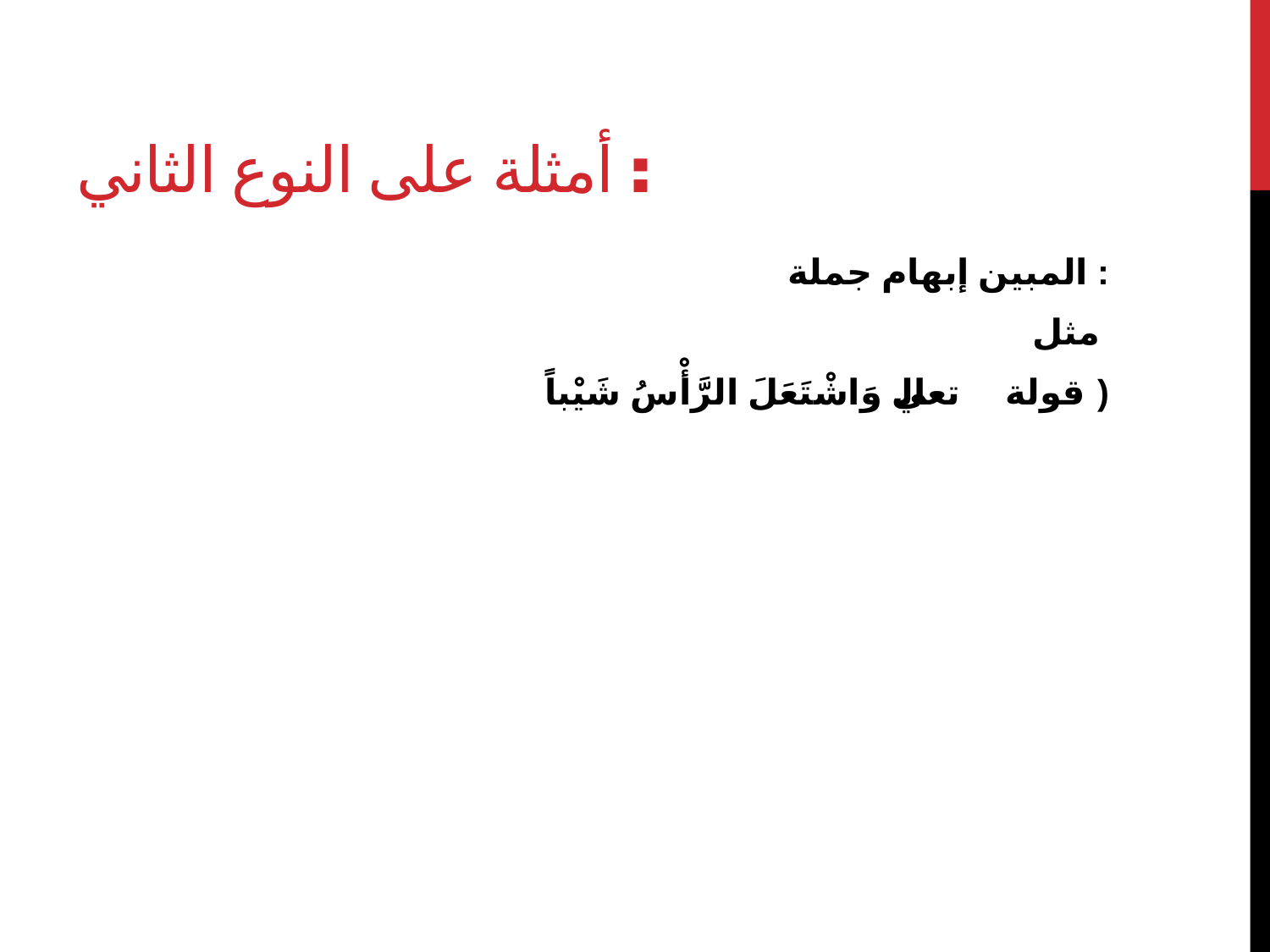

# أمثلة على النوع الثاني :
المبين إبهام جملة :
مثل
قولة تعالي ﴿ وَاشْتَعَلَ الرَّأْسُ شَيْباً )